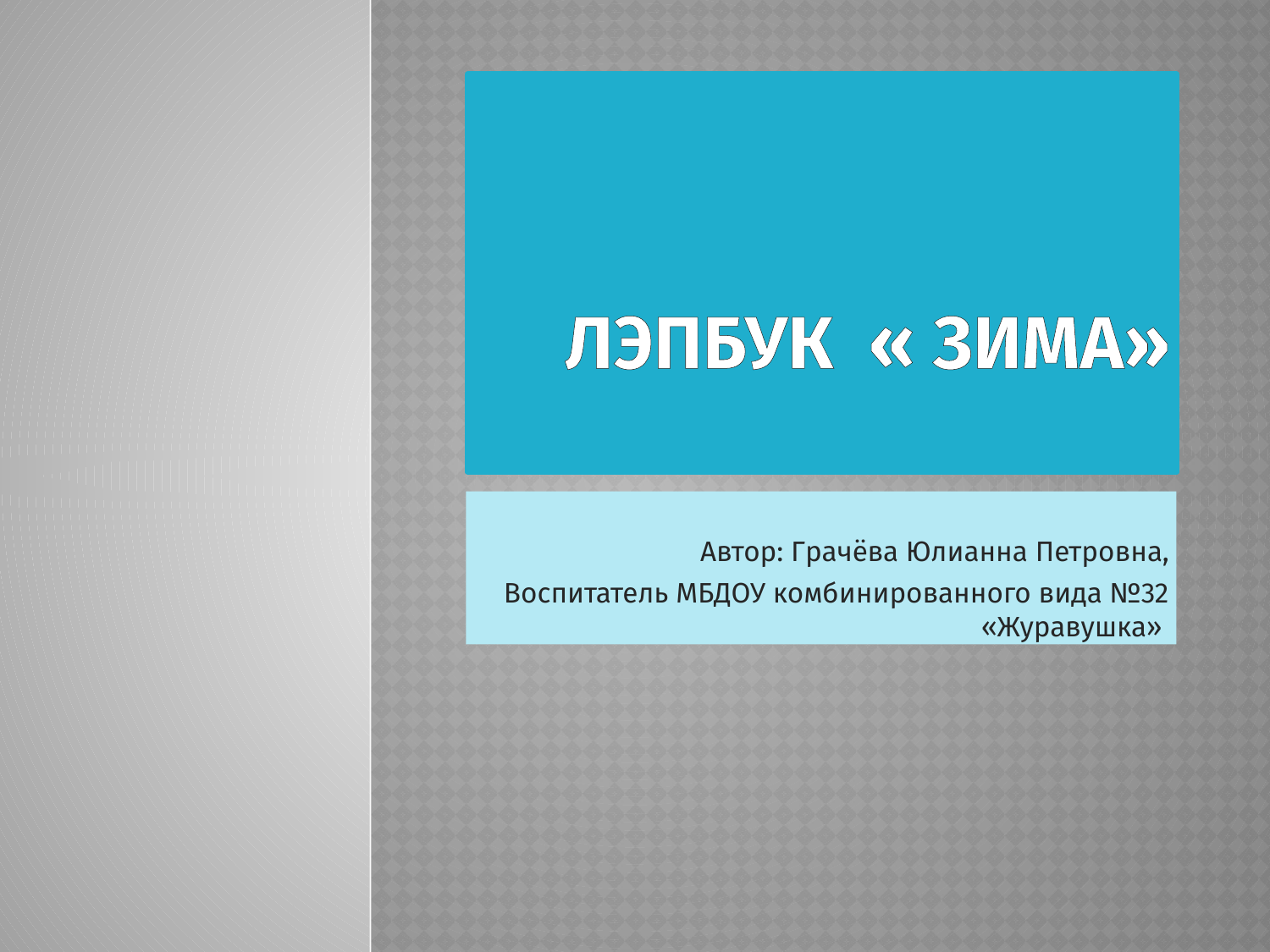

# Лэпбук  « Зима»

Автор: Грачёва Юлианна Петровна,
Воспитатель МБДОУ комбинированного вида №32 «Журавушка»